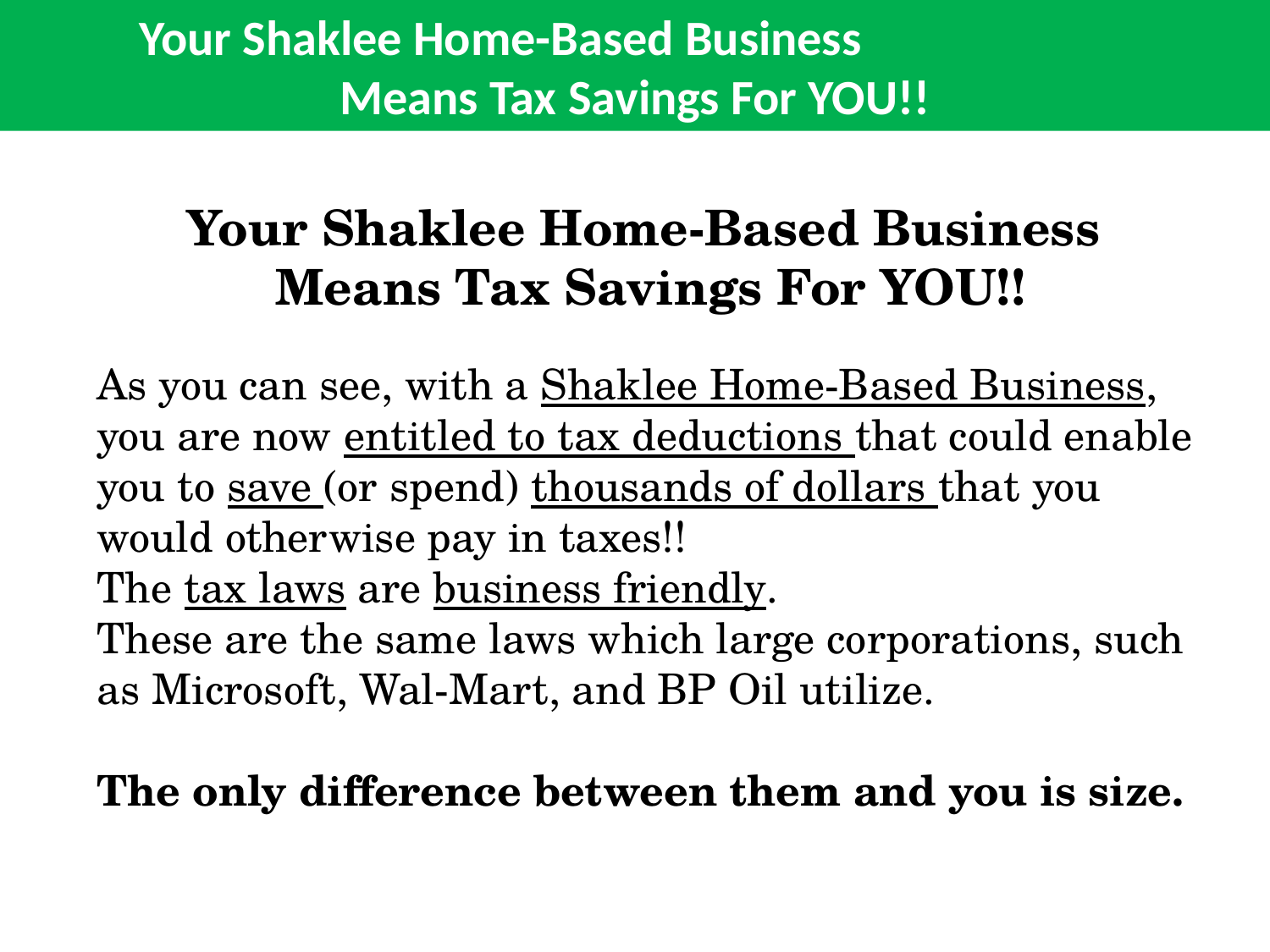

Your Shaklee Home-Based Business
Means Tax Savings For YOU!!

Your Shaklee Home-Based Business
Means Tax Savings For YOU!!

As you can see, with a Shaklee Home-Based Business, you are now entitled to tax deductions that could enable you to save (or spend) thousands of dollars that you would otherwise pay in taxes!!
The tax laws are business friendly.
These are the same laws which large corporations, such as Microsoft, Wal-Mart, and BP Oil utilize.

The only difference between them and you is size.